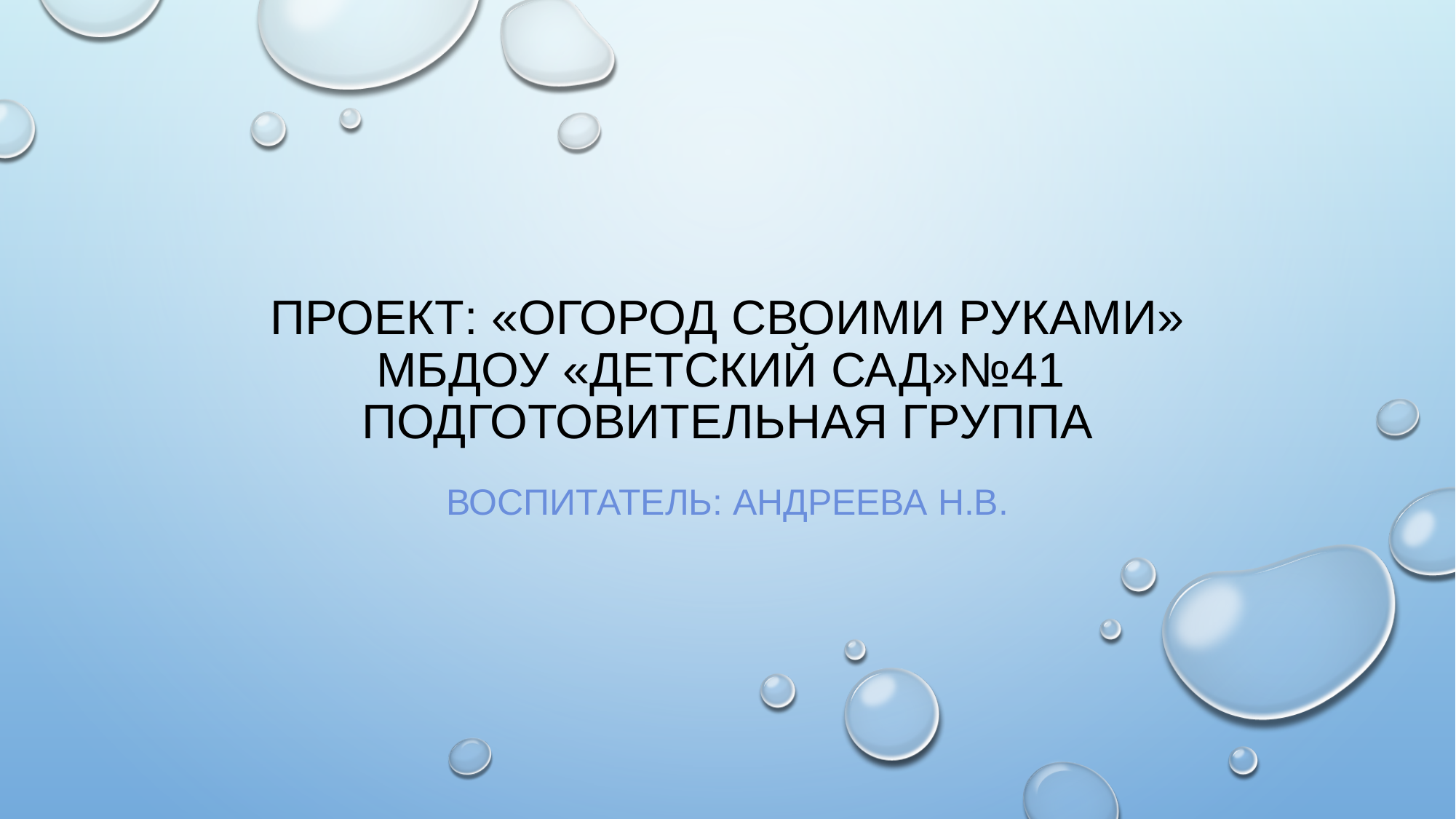

# Проект: «Огород своими руками» МБДОУ «Детский сад»№41 Подготовительная группа
Воспитатель: Андреева Н.В.